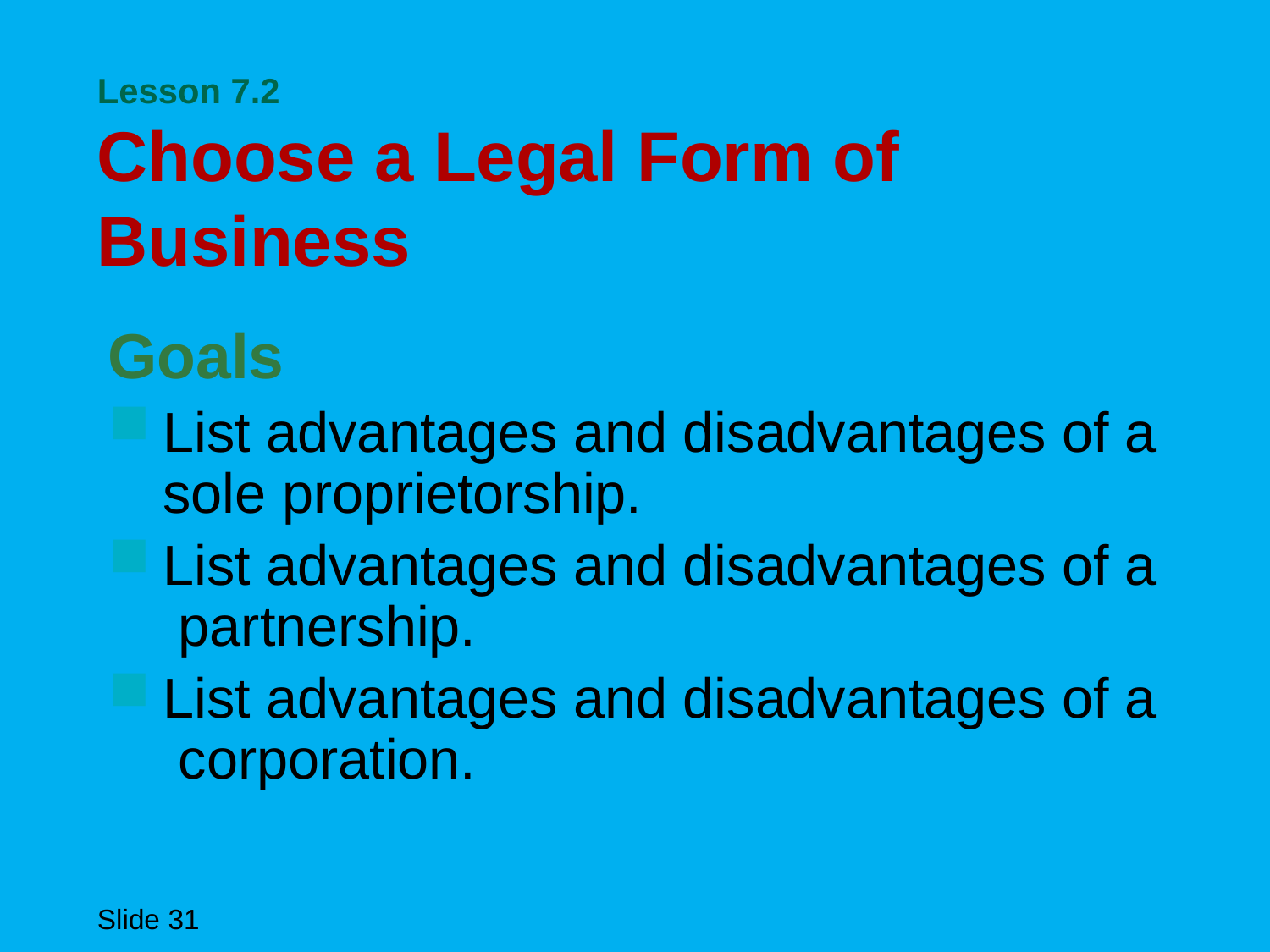

# Lesson 7.2 Choose a Legal Form of Business
Goals
List advantages and disadvantages of a sole proprietorship.
List advantages and disadvantages of a  partnership.
List advantages and disadvantages of a  corporation.

Chapter 7
Slide 31